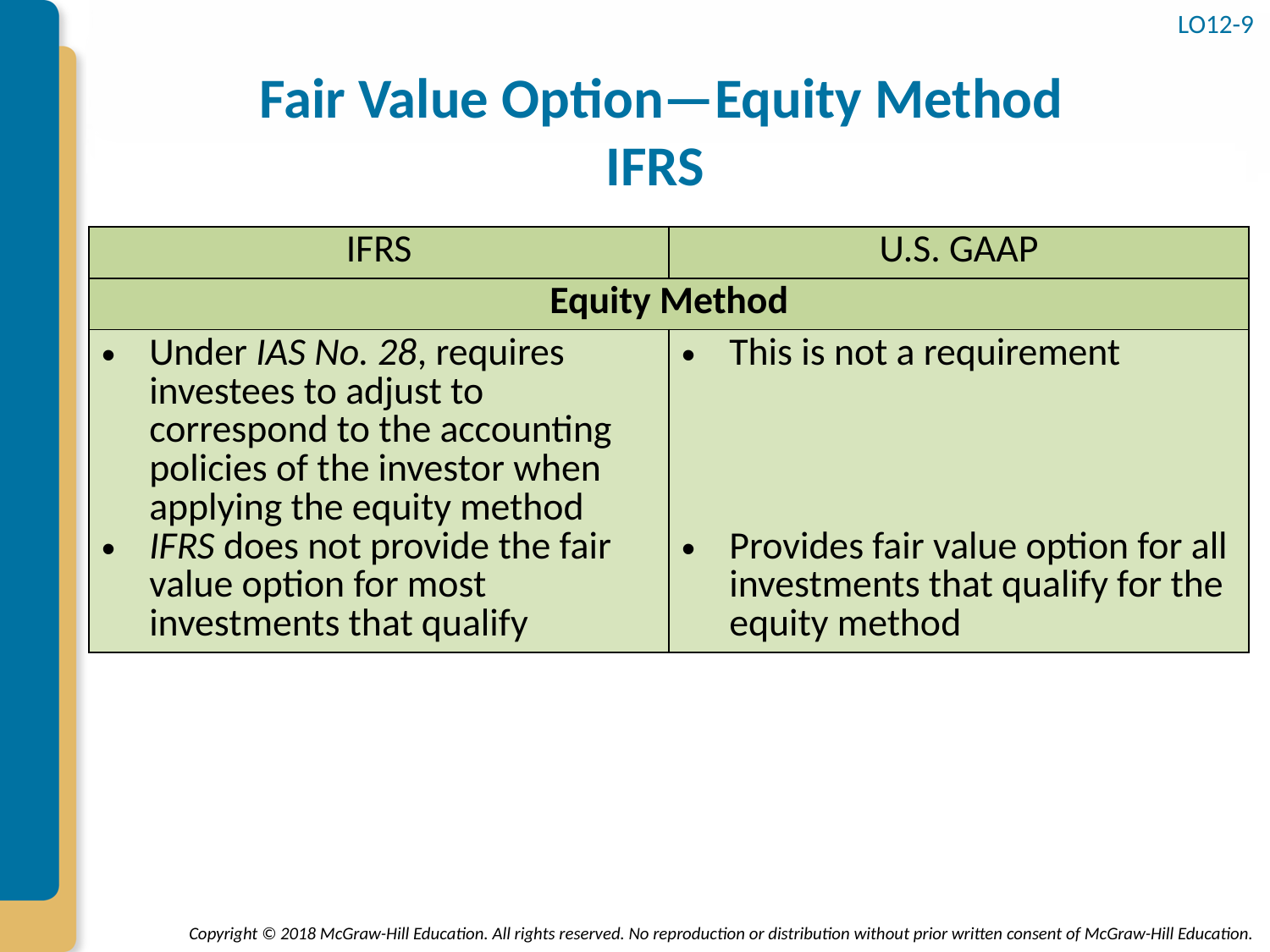

LO12-9
# Fair Value Option—Equity Method IFRS
| IFRS | U.S. GAAP |
| --- | --- |
| Equity Method |  |
| Under IAS No. 28, requires investees to adjust to correspond to the accounting policies of the investor when applying the equity method IFRS does not provide the fair value option for most investments that qualify | This is not a requirement Provides fair value option for all investments that qualify for the equity method |